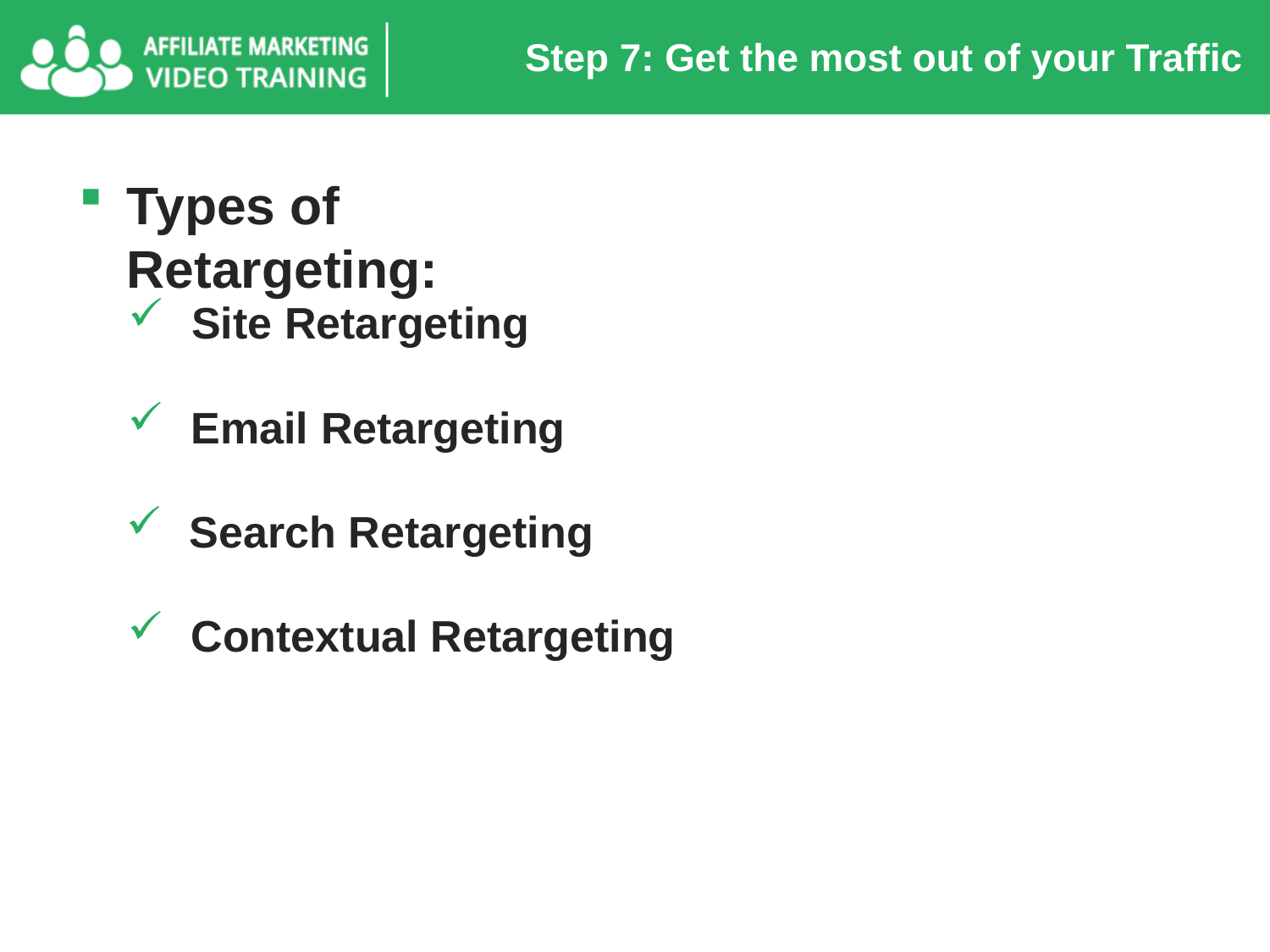

Step 7: Get the most out of your Traffic
Types of Retargeting:
Site Retargeting
Email Retargeting
Search Retargeting
Contextual Retargeting